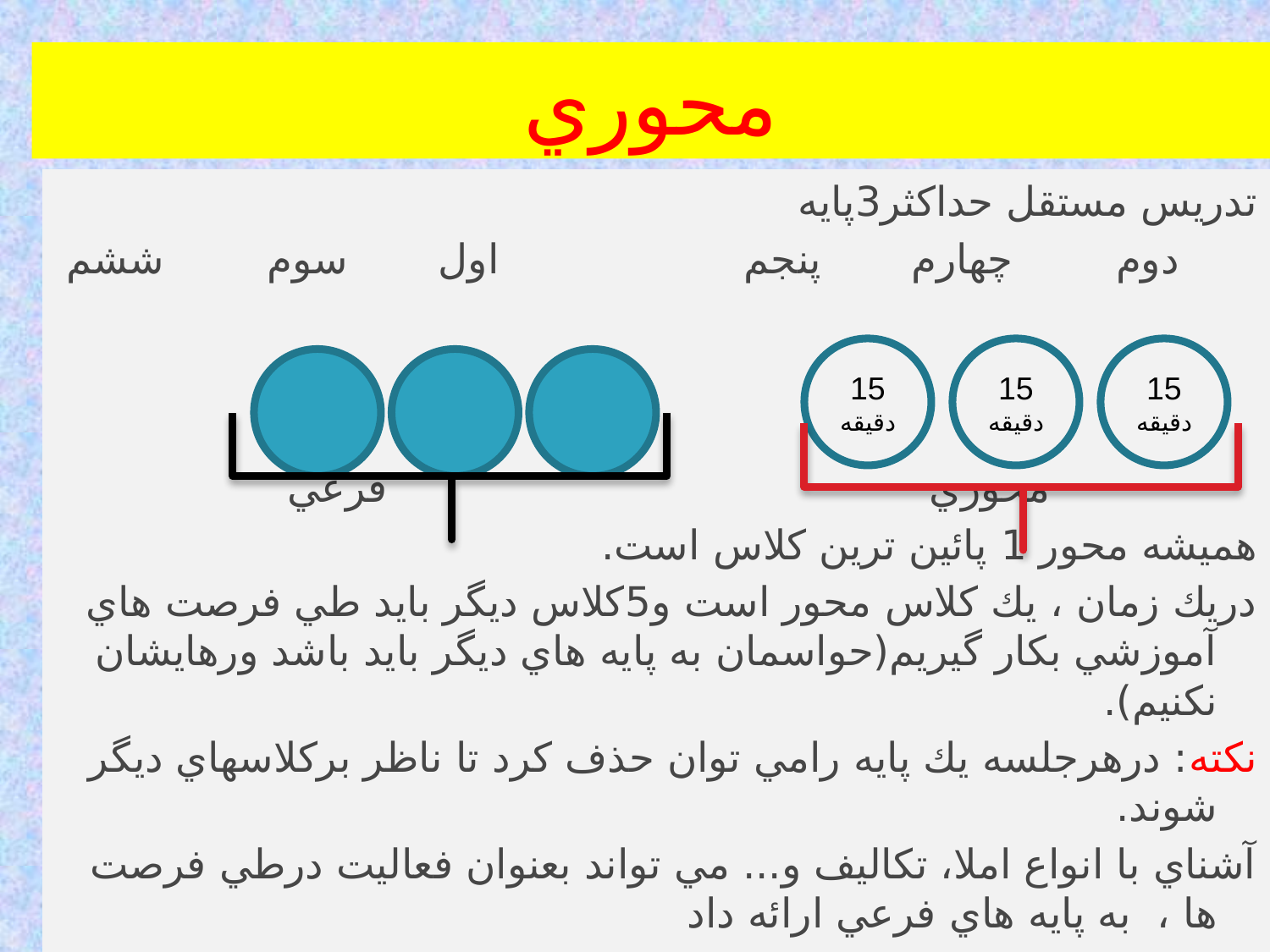

# محوري
تدريس مستقل حداكثر3پايه
      دوم        چهارم       پنجم                   اول       سوم        ششم

                محوري                                          فرعي
هميشه محور 1 پائين ترين كلاس است.
دريك زمان ، يك كلاس محور است و5كلاس ديگر بايد طي فرصت هاي آموزشي بكار گيريم(حواسمان به پايه هاي ديگر بايد باشد ورهايشان نكنيم).
نكته: درهرجلسه يك پايه رامي توان حذف كرد تا ناظر بركلاسهاي ديگر شوند.
آشناي با انواع املا، تكاليف و... مي تواند بعنوان فعاليت درطي فرصت ها ،  به پايه هاي فرعي ارائه داد

15 دقيقه
15 دقيقه
15 دقيقه